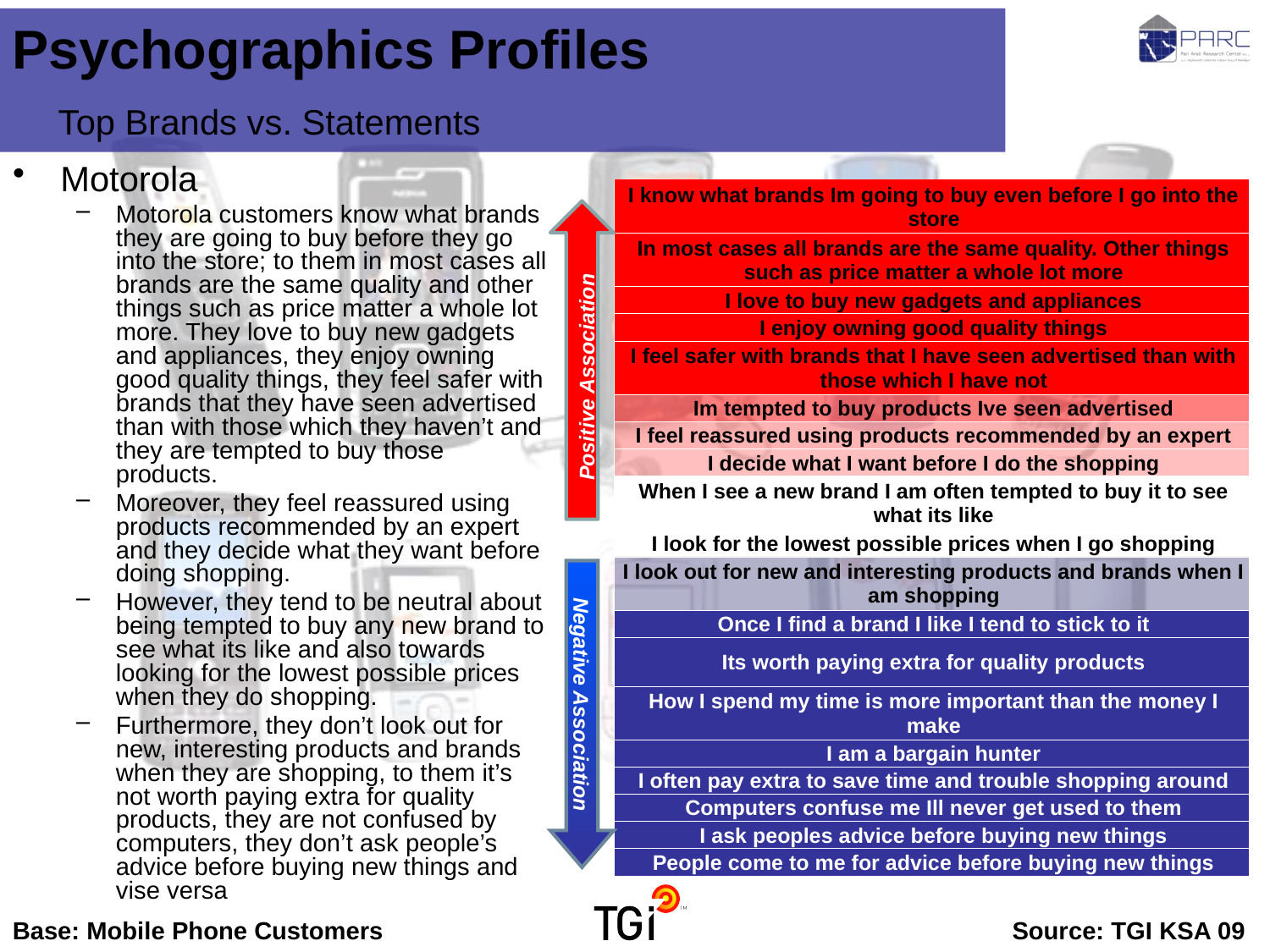

Psychographics Profiles                          Top Brands vs. Statements
Motorola
Motorola customers know what brands they are going to buy before they go into the store; to them in most cases all brands are the same quality and other things such as price matter a whole lot more. They love to buy new gadgets and appliances, they enjoy owning good quality things, they feel safer with brands that they have seen advertised than with those which they haven’t and they are tempted to buy those products.
Moreover, they feel reassured using products recommended by an expert and they decide what they want before doing shopping.
However, they tend to be neutral about being tempted to buy any new brand to see what its like and also towards looking for the lowest possible prices when they do shopping.
Furthermore, they don’t look out for new, interesting products and brands when they are shopping, to them it’s not worth paying extra for quality products, they are not confused by computers, they don’t ask people’s advice before buying new things and vise versa
| I know what brands Im going to buy even before I go into the store |
| --- |
| In most cases all brands are the same quality. Other things such as price matter a whole lot more |
| I love to buy new gadgets and appliances |
| I enjoy owning good quality things |
| I feel safer with brands that I have seen advertised than with those which I have not |
| Im tempted to buy products Ive seen advertised |
| I feel reassured using products recommended by an expert |
| I decide what I want before I do the shopping |
| When I see a new brand I am often tempted to buy it to see what its like |
| I look for the lowest possible prices when I go shopping |
| I look out for new and interesting products and brands when I am shopping |
| Once I find a brand I like I tend to stick to it |
| Its worth paying extra for quality products |
| How I spend my time is more important than the money I make |
| I am a bargain hunter |
| I often pay extra to save time and trouble shopping around |
| Computers confuse me Ill never get used to them |
| I ask peoples advice before buying new things |
| People come to me for advice before buying new things |

Positive Association
Negative Association
Base: Mobile Phone Customers	Source: TGI KSA 09